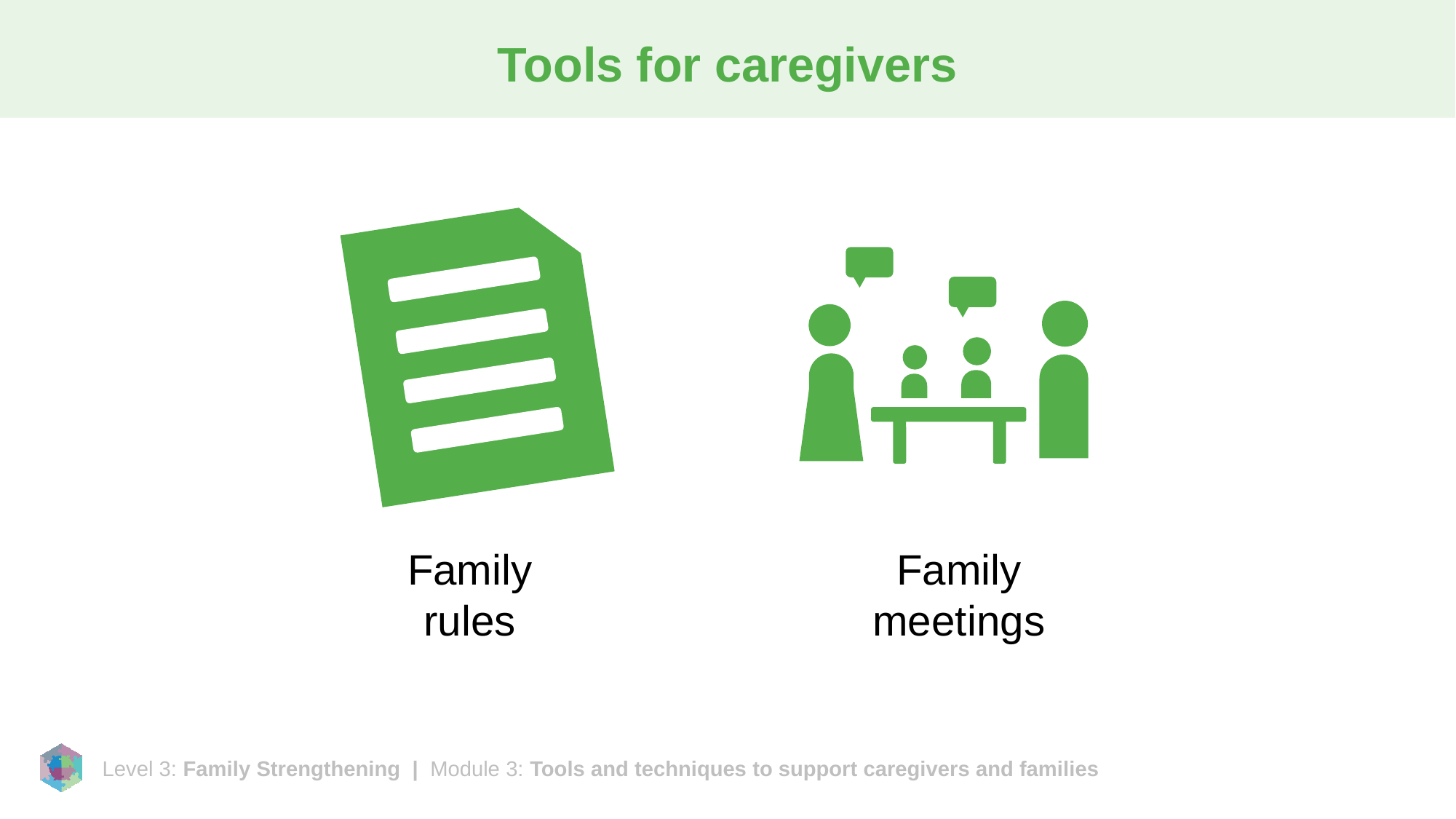

# Tools for caregivers

Family rules
Family meetings